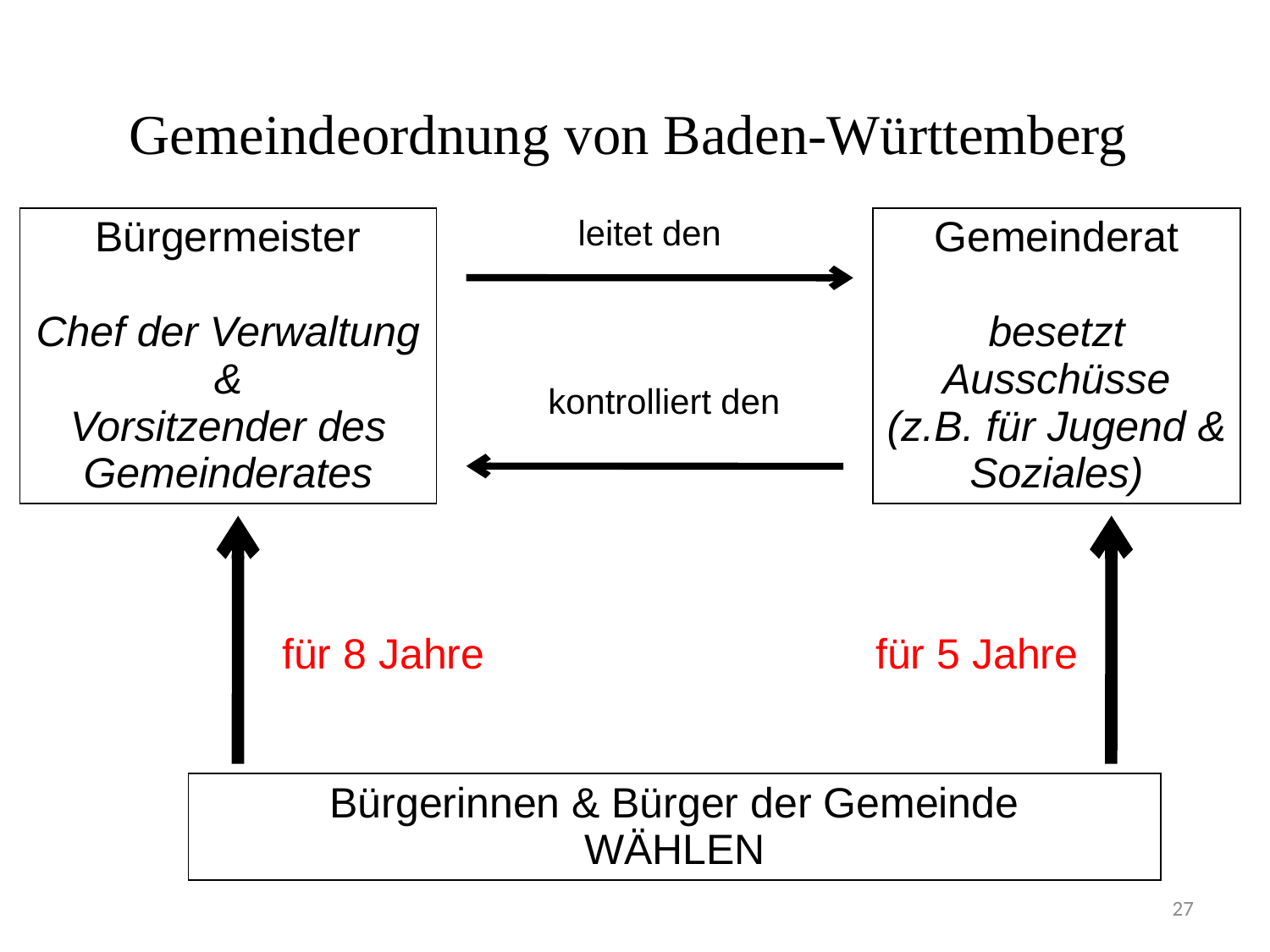

# Gemeindeordnung von Baden-Württemberg
Bürgermeister

Chef der Verwaltung &
Vorsitzender des Gemeinderates
leitet den
Gemeinderat

besetzt Ausschüsse
(z.B. für Jugend & Soziales)
kontrolliert den
 für 8 Jahre
für 5 Jahre
Bürgerinnen & Bürger der Gemeinde
WÄHLEN
27